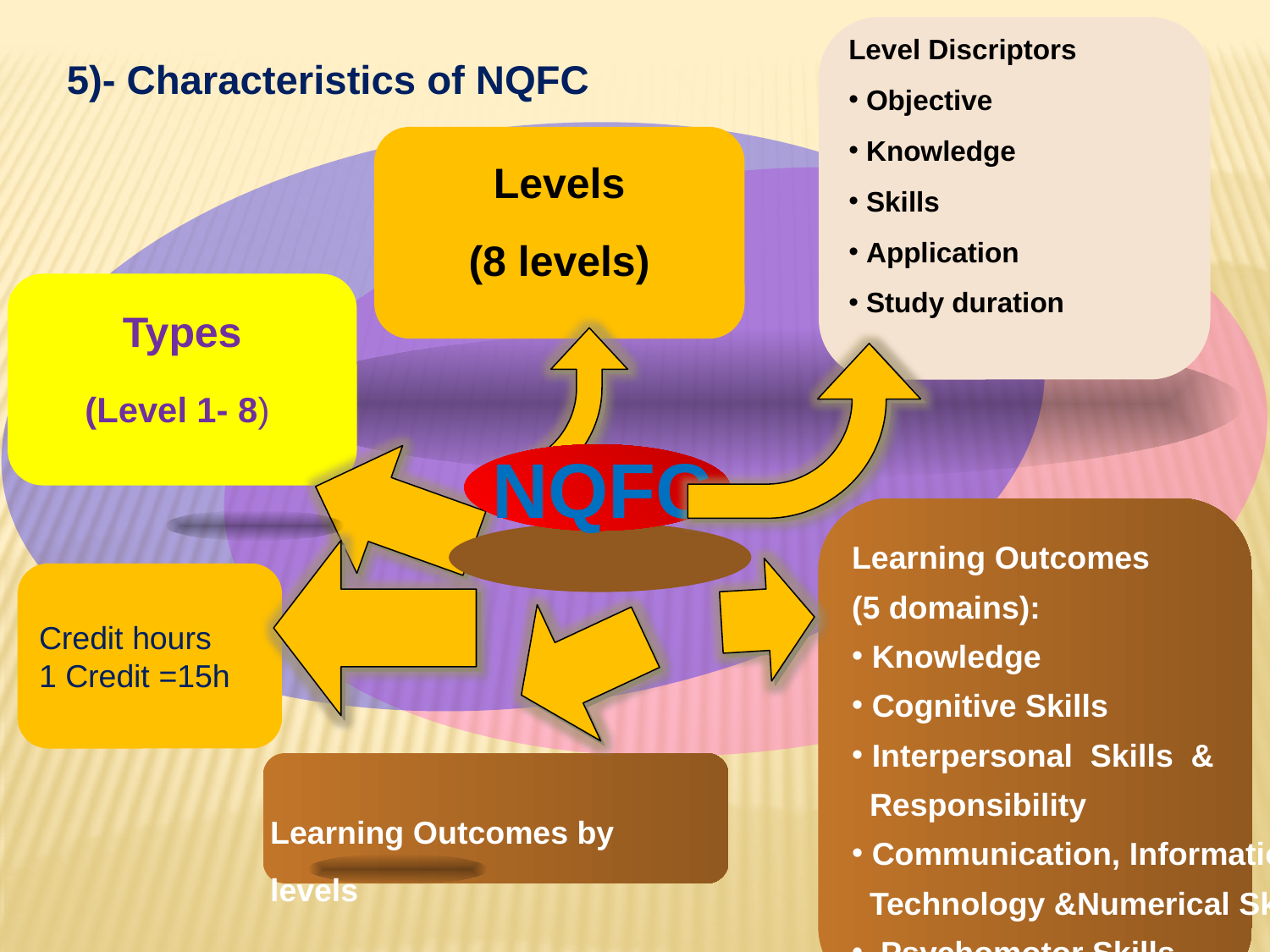

​​​
  5)- Characteristics of NQFC

Level Discriptors
 Objective
 Knowledge
 Skills
 Application
 Study duration

Levels
(8 levels)

Types
(Level 1- 8)

Learning Outcomes
(5 domains):
 Knowledge
 Cognitive Skills
 Interpersonal  Skills  &
  Responsibility
 Communication, Information
  Technology &Numerical Skills
  Psychomotor Skills
Credit hours
1 Credit =15h

NQFC

Learning Outcomes by levels